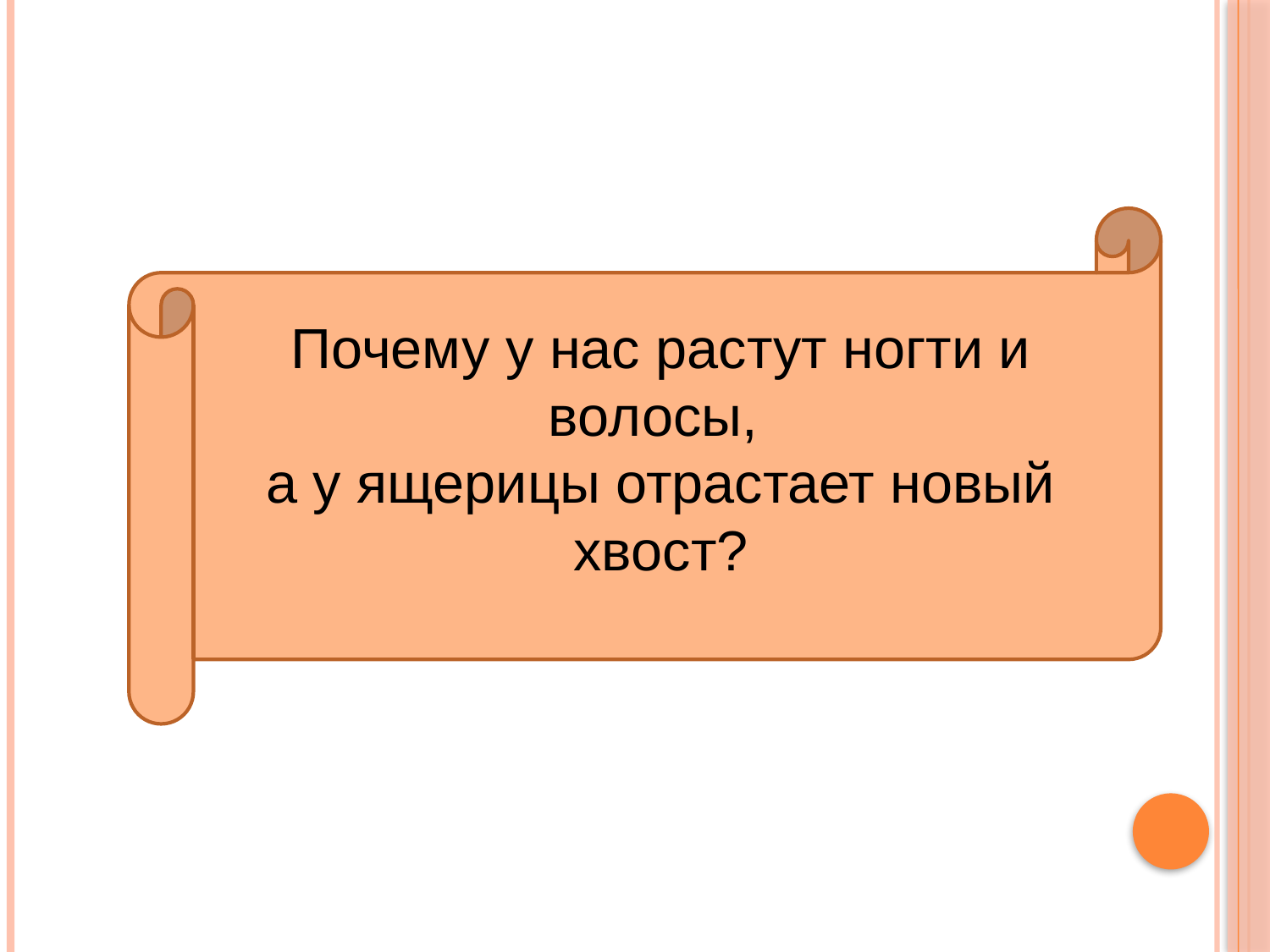

#

Почему у нас растут ногти и волосы,
а у ящерицы отрастает новый хвост?